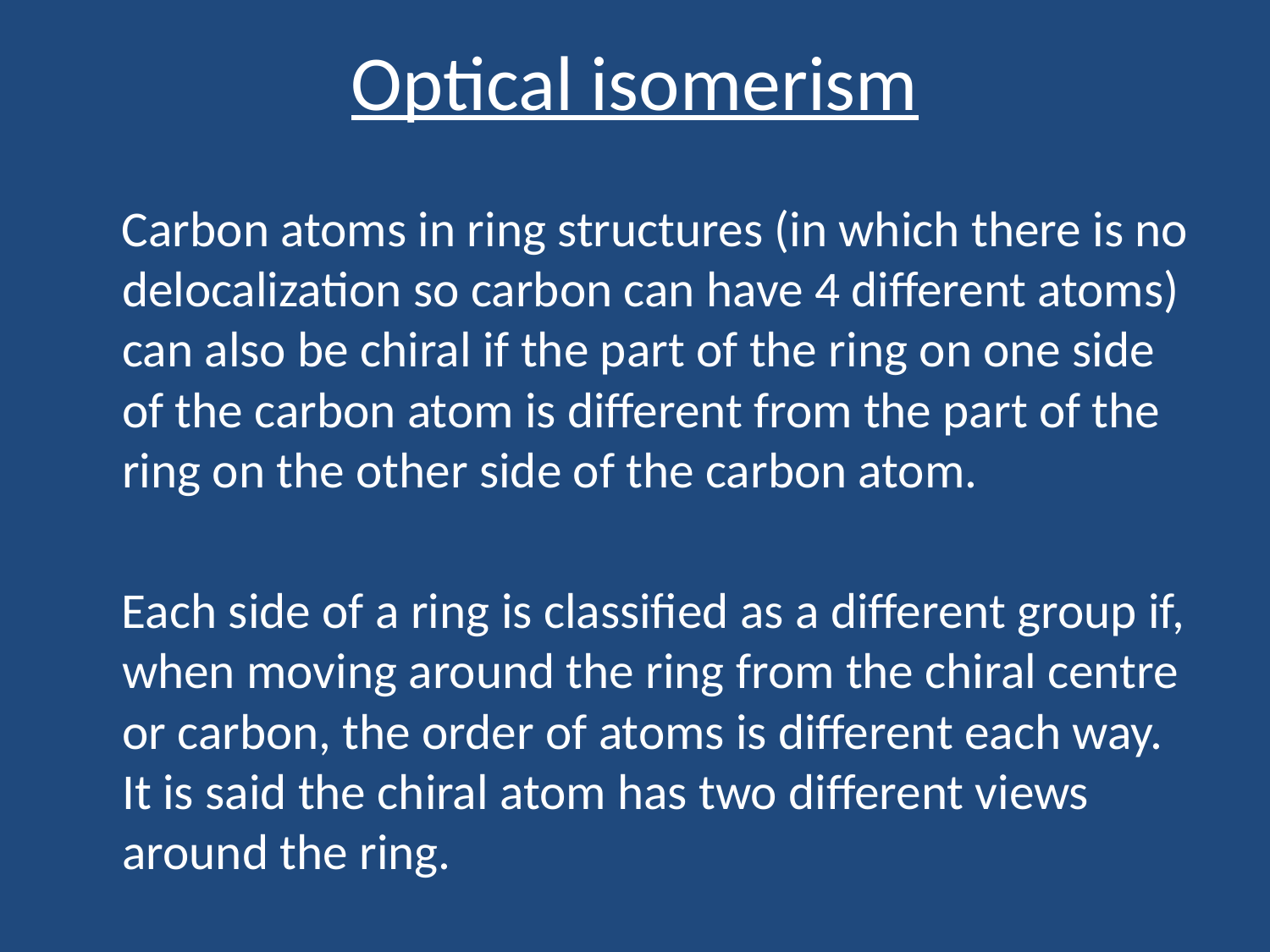

# Optical isomerism
    Carbon atoms in ring structures (in which there is no delocalization so carbon can have 4 different atoms) can also be chiral if the part of the ring on one side of the carbon atom is different from the part of the ring on the other side of the carbon atom.

    Each side of a ring is classified as a different group if, when moving around the ring from the chiral centre or carbon, the order of atoms is different each way. It is said the chiral atom has two different views around the ring.